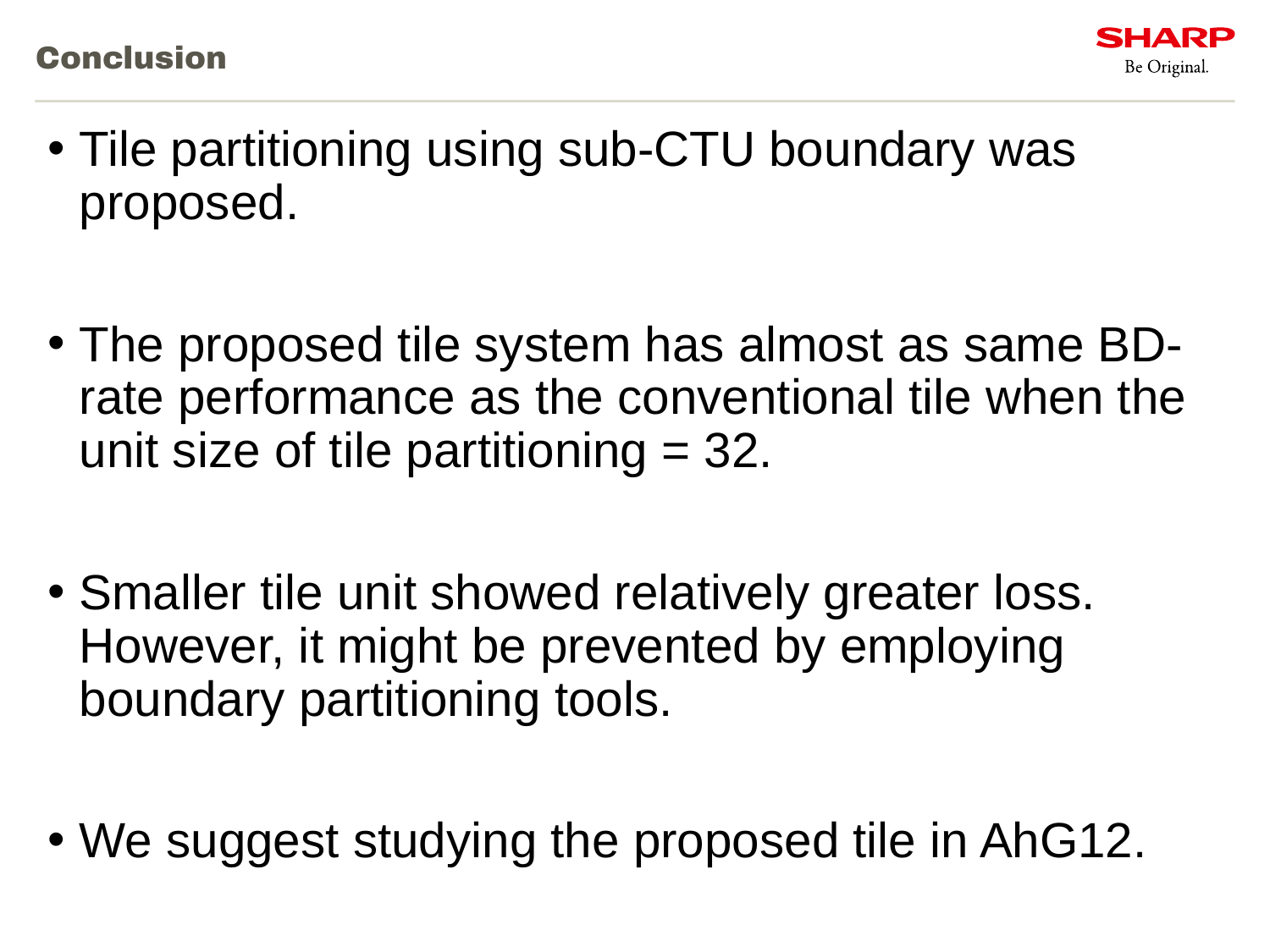

# Conclusion
Tile partitioning using sub-CTU boundary was proposed.

The proposed tile system has almost as same BD-rate performance as the conventional tile when the unit size of tile partitioning = 32.

Smaller tile unit showed relatively greater loss. However, it might be prevented by employing boundary partitioning tools.

We suggest studying the proposed tile in AhG12.